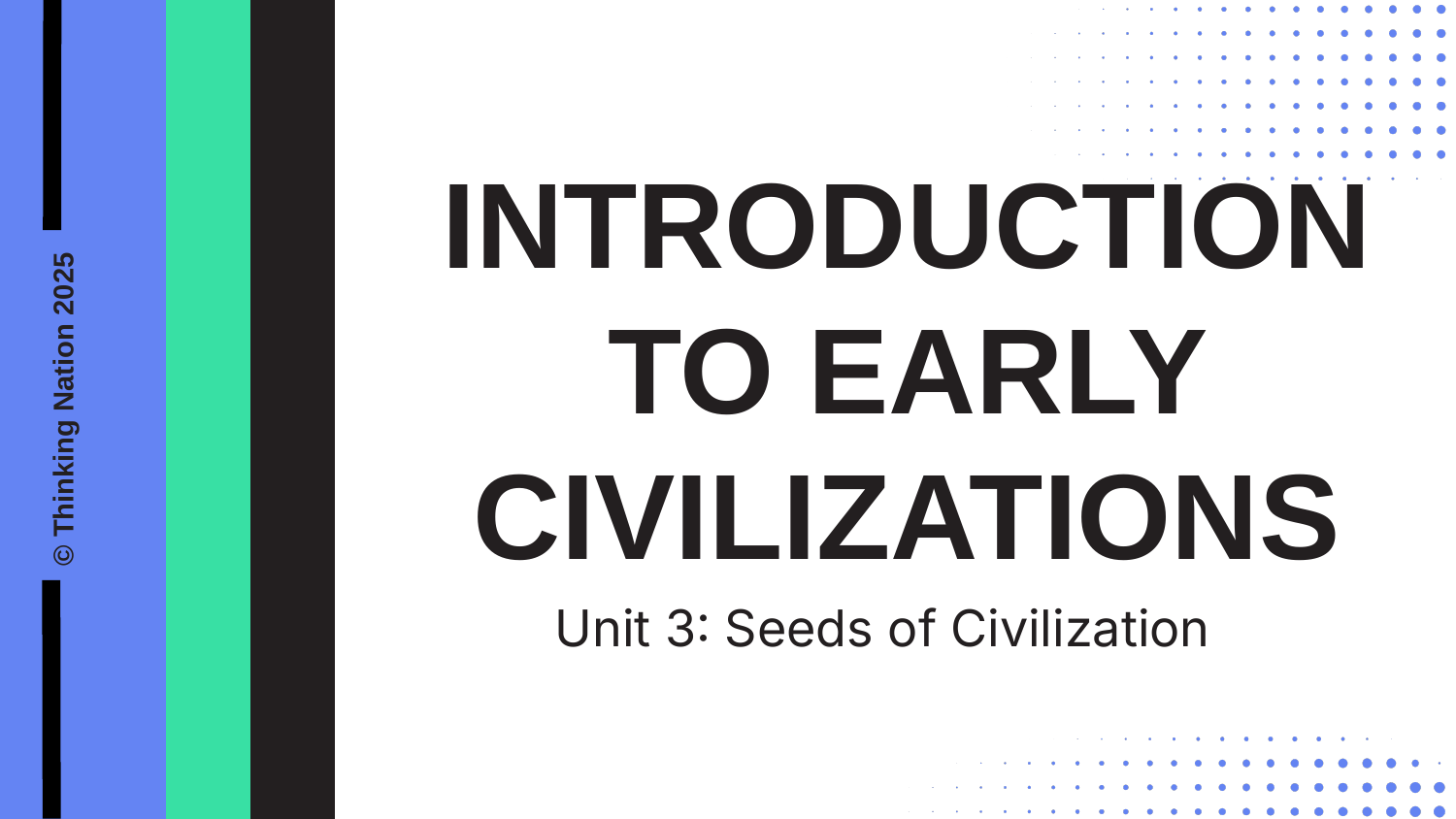

INTRODUCTION TO EARLY CIVILIZATIONS
© Thinking Nation 2025
Unit 3: Seeds of Civilization